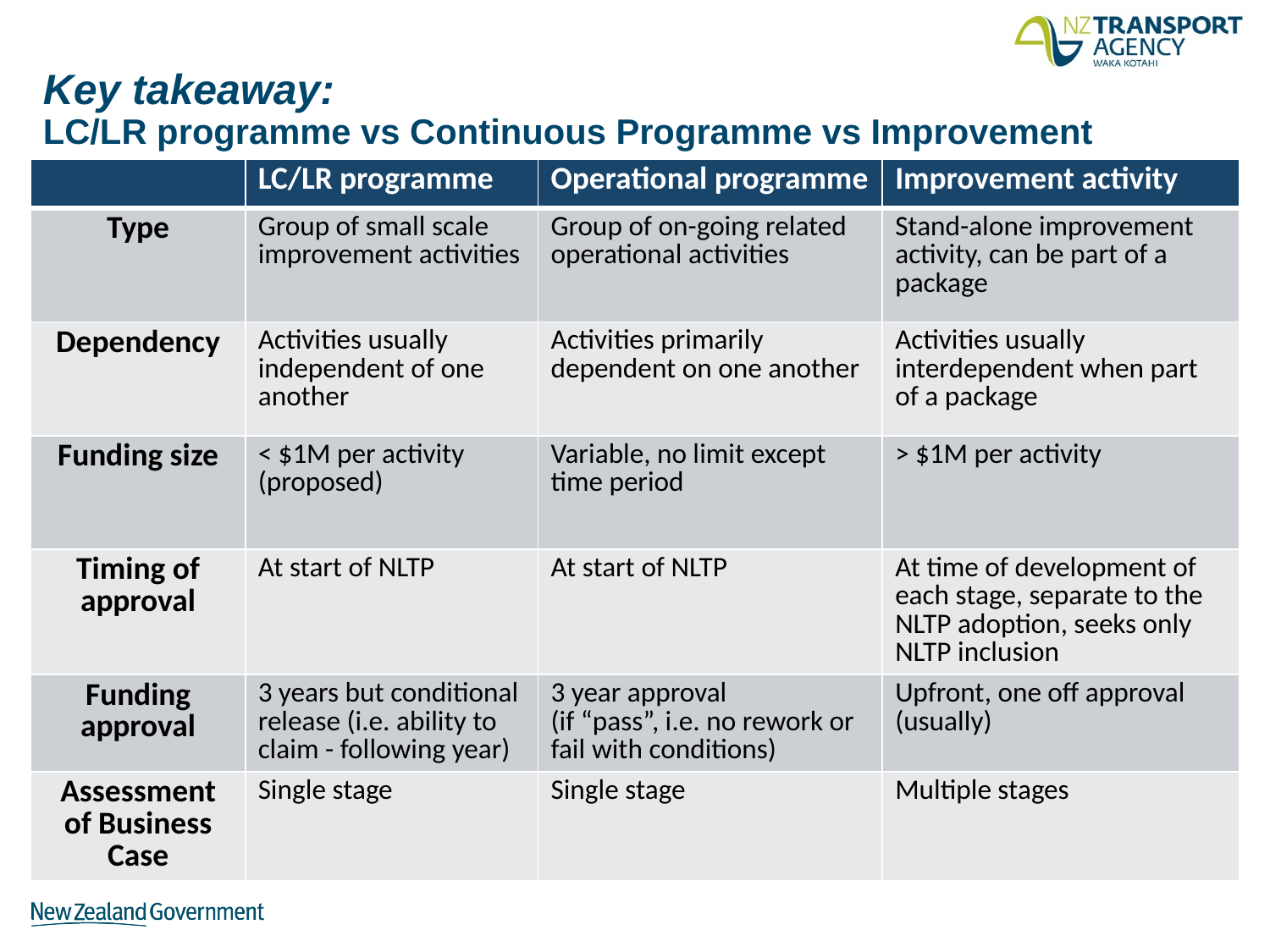

# Key takeaway: LC/LR programme vs Continuous Programme vs Improvement
|  | LC/LR programme | Operational programme | Improvement activity |
| --- | --- | --- | --- |
| Type | Group of small scale improvement activities | Group of on-going related operational activities | Stand-alone improvement activity, can be part of a package |
| Dependency | Activities usually independent of one another | Activities primarily dependent on one another | Activities usually interdependent when part of a package |
| Funding size | < $1M per activity (proposed) | Variable, no limit except time period | > $1M per activity |
| Timing of approval | At start of NLTP | At start of NLTP | At time of development of each stage, separate to the NLTP adoption, seeks only NLTP inclusion |
| Funding approval | 3 years but conditional release (i.e. ability to claim - following year) | 3 year approval (if “pass”, i.e. no rework or fail with conditions) | Upfront, one off approval (usually) |
| Assessment of Business Case | Single stage | Single stage | Multiple stages |